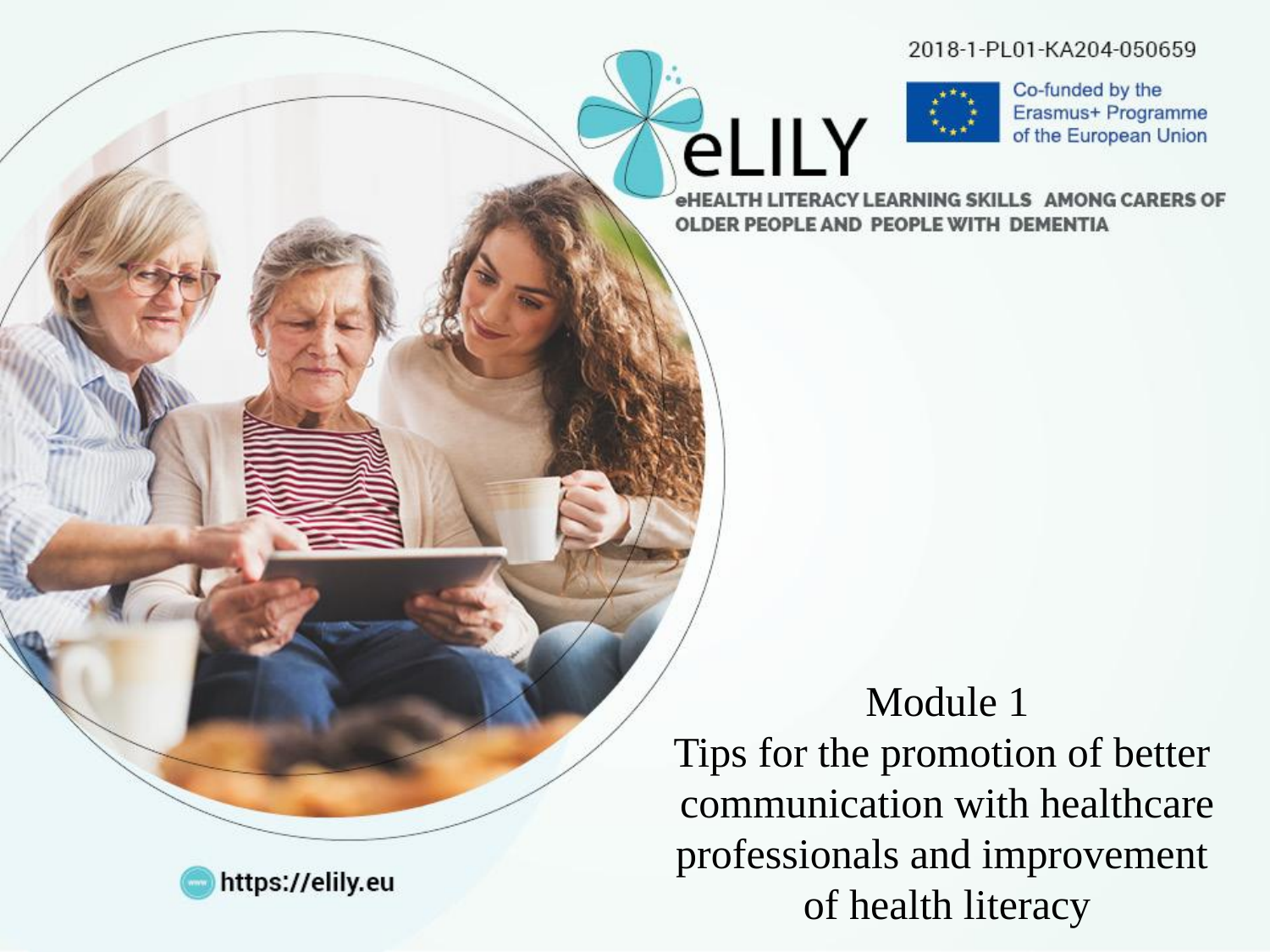

Module 1
Tips for the promotion of better
communication with healthcare professionals and improvement
of health literacy